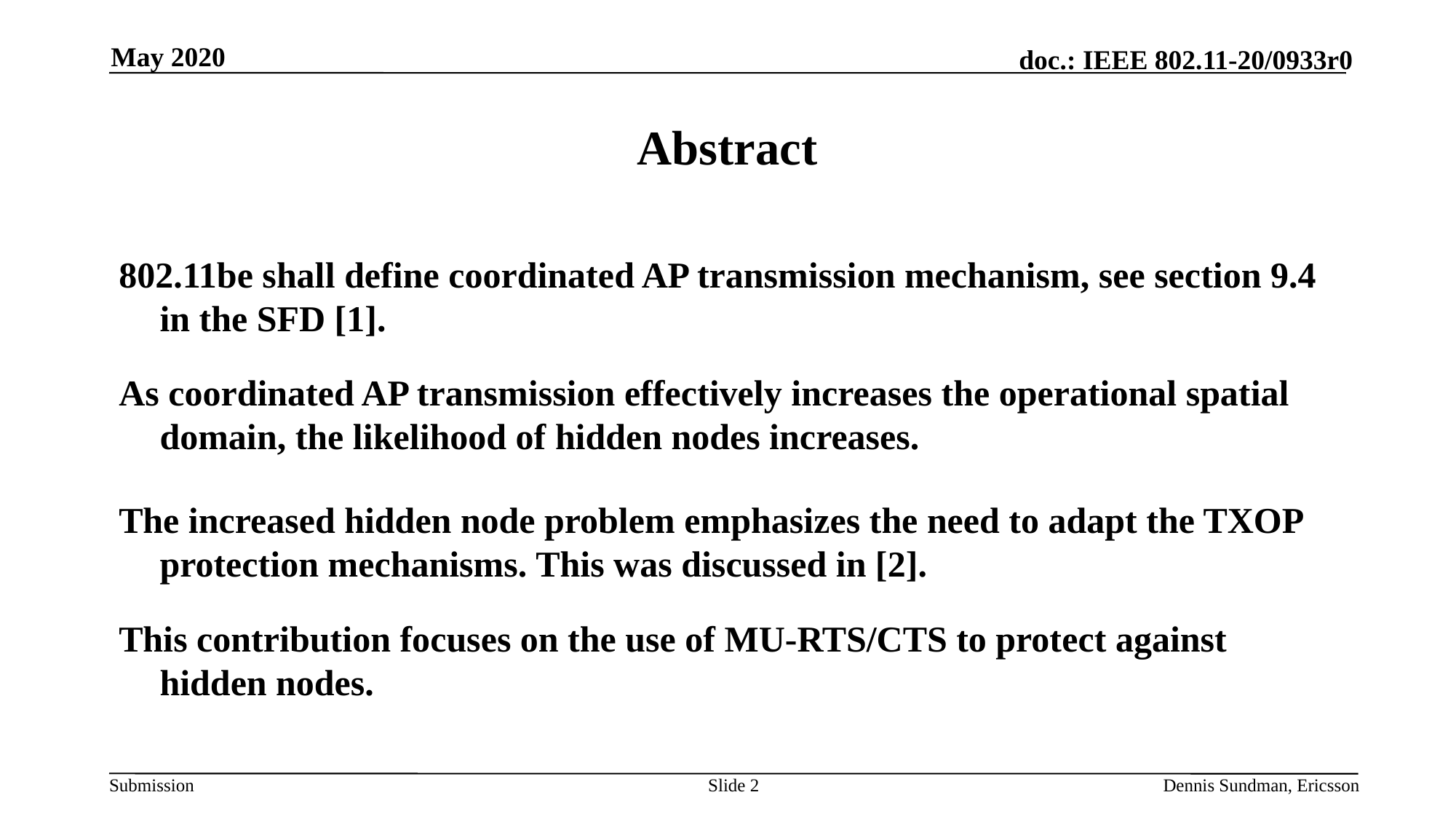

May 2020
# Abstract
802.11be shall define coordinated AP transmission mechanism, see section 9.4 in the SFD [1].

As coordinated AP transmission effectively increases the operational spatial domain, the likelihood of hidden nodes increases.

The increased hidden node problem emphasizes the need to adapt the TXOP protection mechanisms. This was discussed in [2].

This contribution focuses on the use of MU-RTS/CTS to protect against hidden nodes.
Slide 2
Dennis Sundman, Ericsson